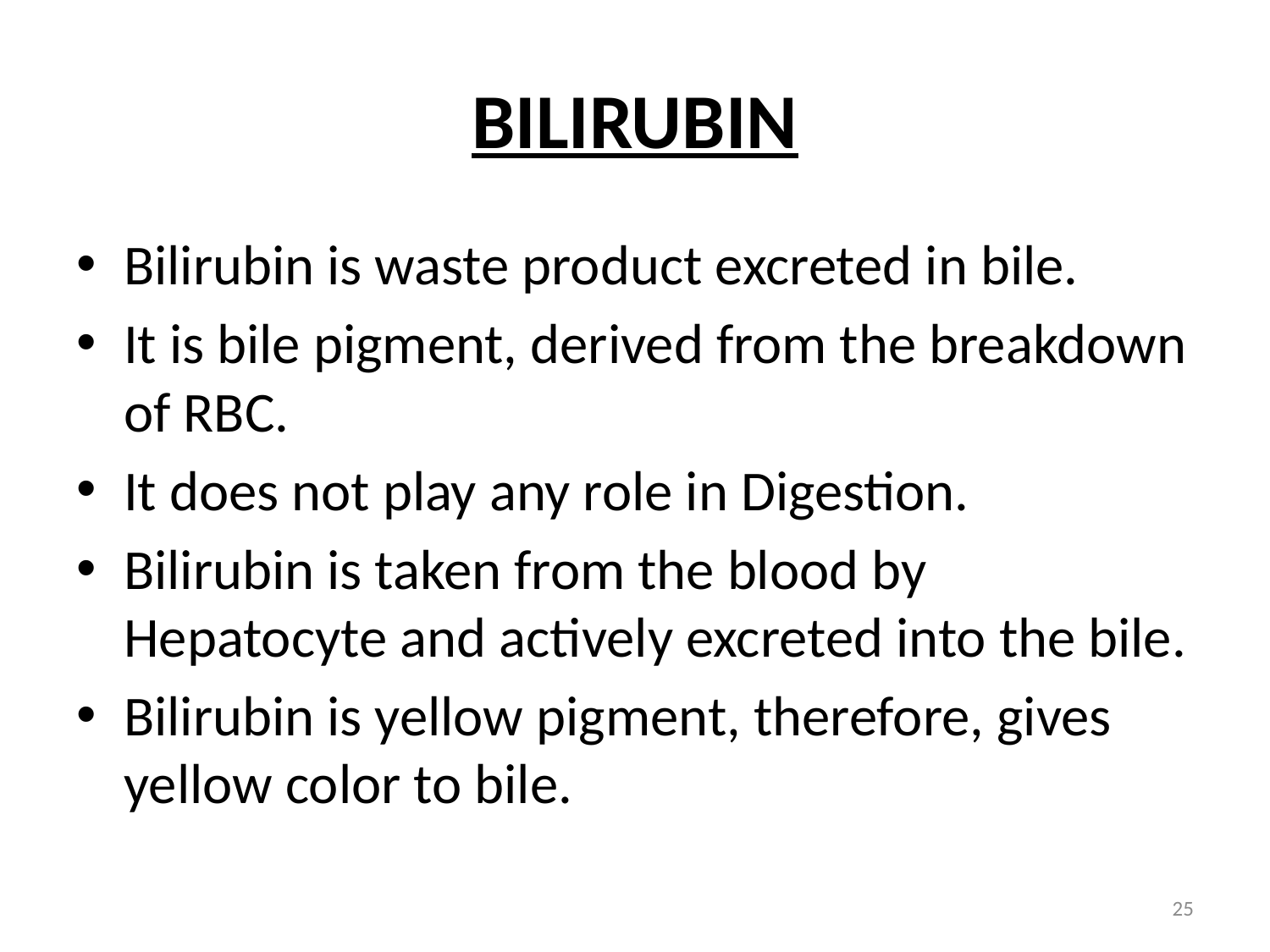

# BILIRUBIN
Bilirubin is waste product excreted in bile.
It is bile pigment, derived from the breakdown of RBC.
It does not play any role in Digestion.
Bilirubin is taken from the blood by Hepatocyte and actively excreted into the bile.
Bilirubin is yellow pigment, therefore, gives yellow color to bile.

25